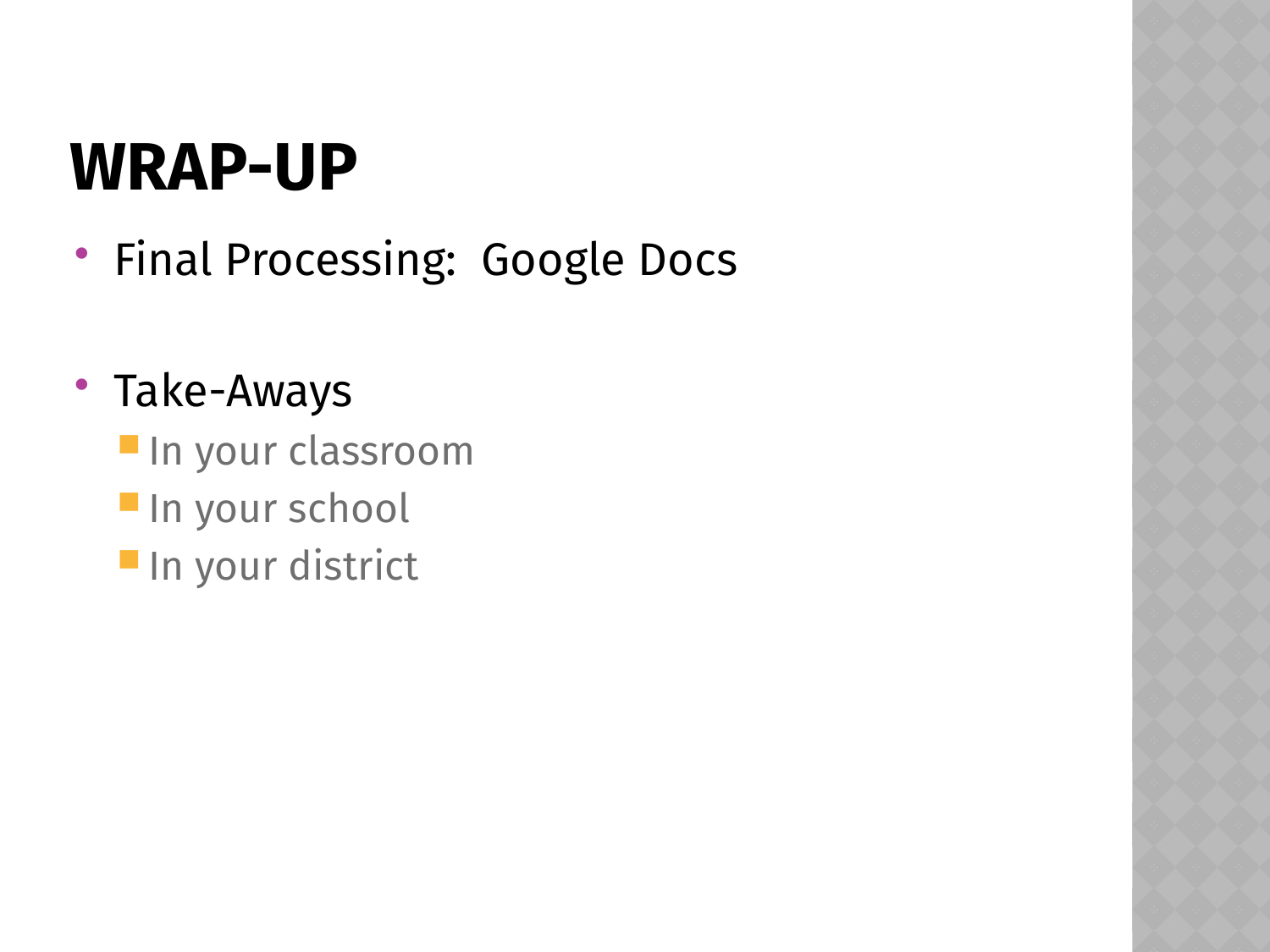

# Wrap-Up
Final Processing:  Google Docs

Take-Aways
In your classroom
In your school
In your district